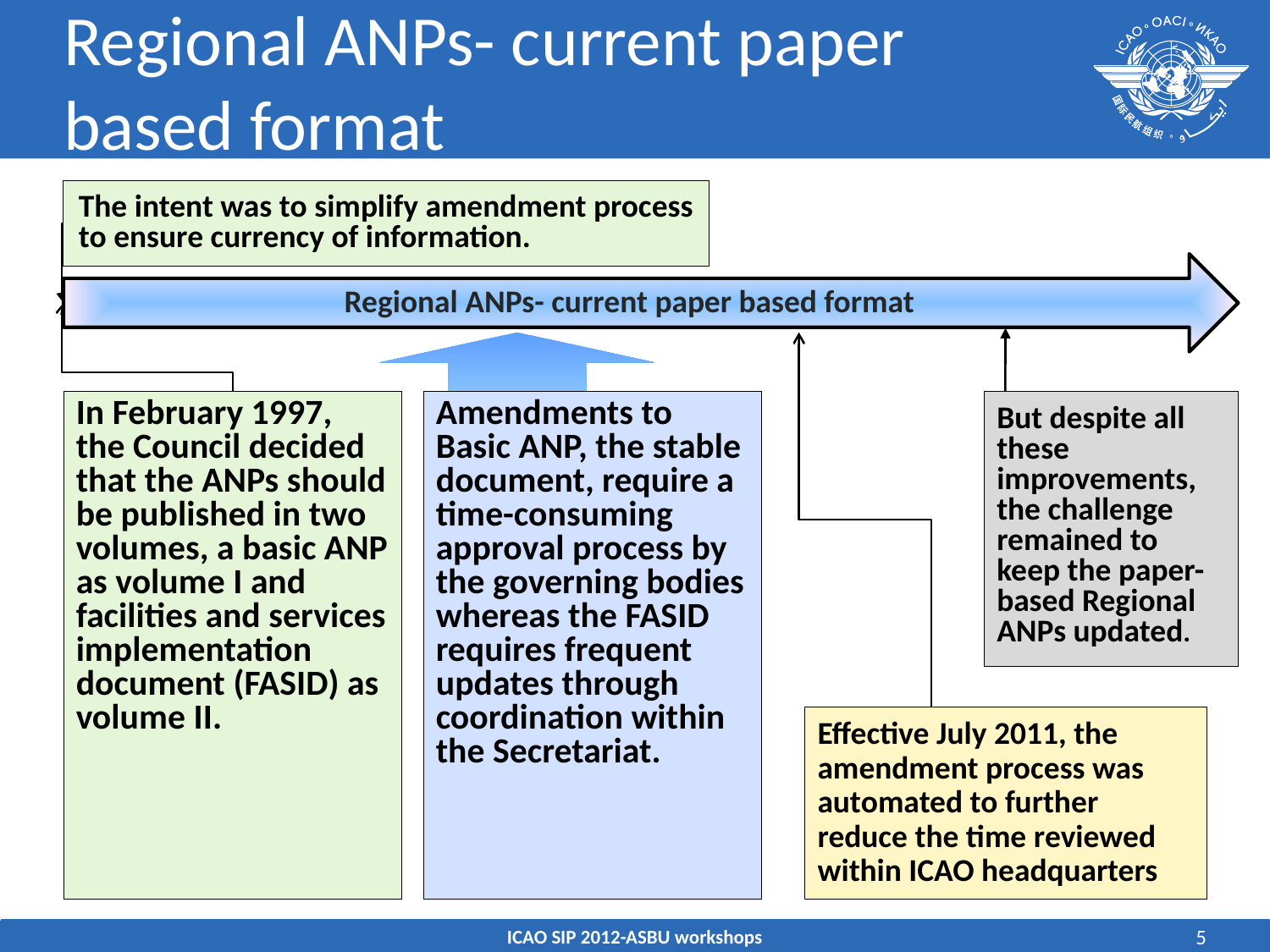

# Regional ANPs- current paper based format
The intent was to simplify amendment process to ensure currency of information.

Regional ANPs- current paper based format
In February 1997, the Council decided that the ANPs should be published in two volumes, a basic ANP as volume I and facilities and services implementation document (FASID) as volume II.
Amendments to Basic ANP, the stable document, require a time-consuming approval process by the governing bodies whereas the FASID requires frequent updates through coordination within the Secretariat.
But despite all these improvements, the challenge remained to keep the paper-based Regional ANPs updated.

Effective July 2011, the amendment process was automated to further reduce the time reviewed within ICAO headquarters
ICAO SIP 2012-ASBU workshops
5